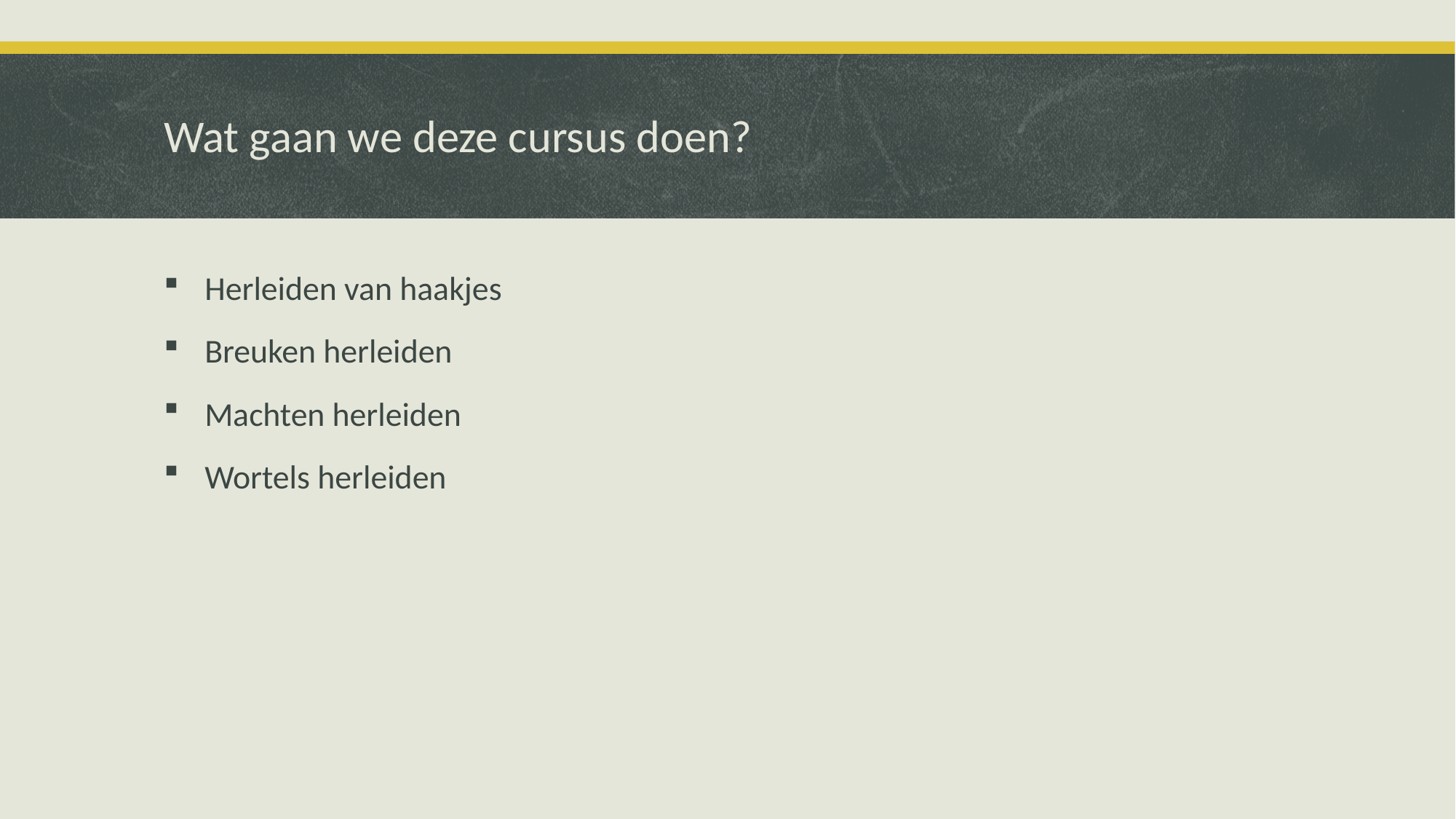

# Wat gaan we deze cursus doen?
Herleiden van haakjes
Breuken herleiden
Machten herleiden
Wortels herleiden